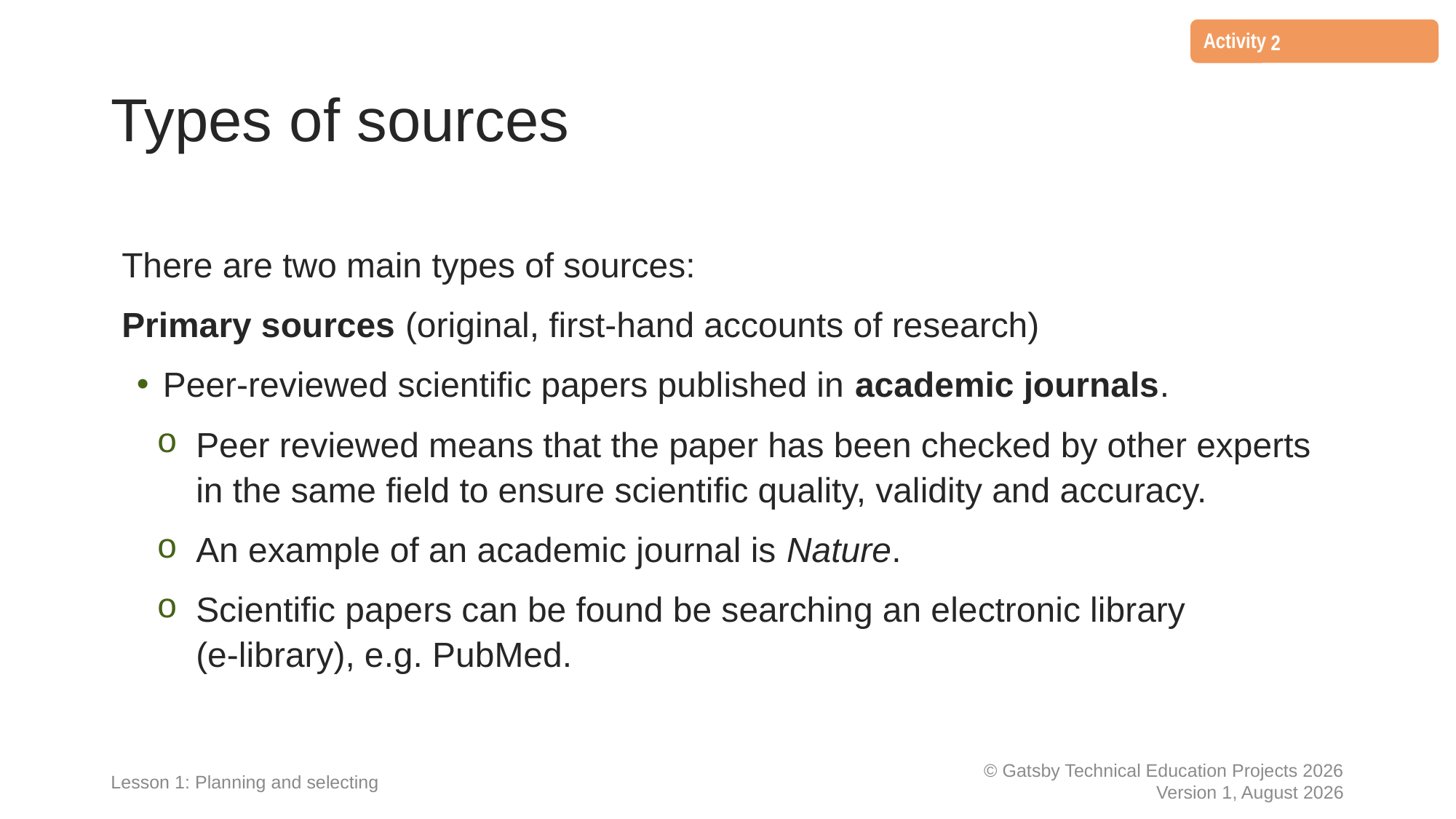

2
# Types of sources
There are two main types of sources:
Primary sources (original, first-hand accounts of research)
Peer-reviewed scientific papers published in academic journals.
Peer reviewed means that the paper has been checked by other experts in the same field to ensure scientific quality, validity and accuracy.
An example of an academic journal is Nature.
Scientific papers can be found be searching an electronic library
(e-library), e.g. PubMed.
Lesson 1: Planning and selecting